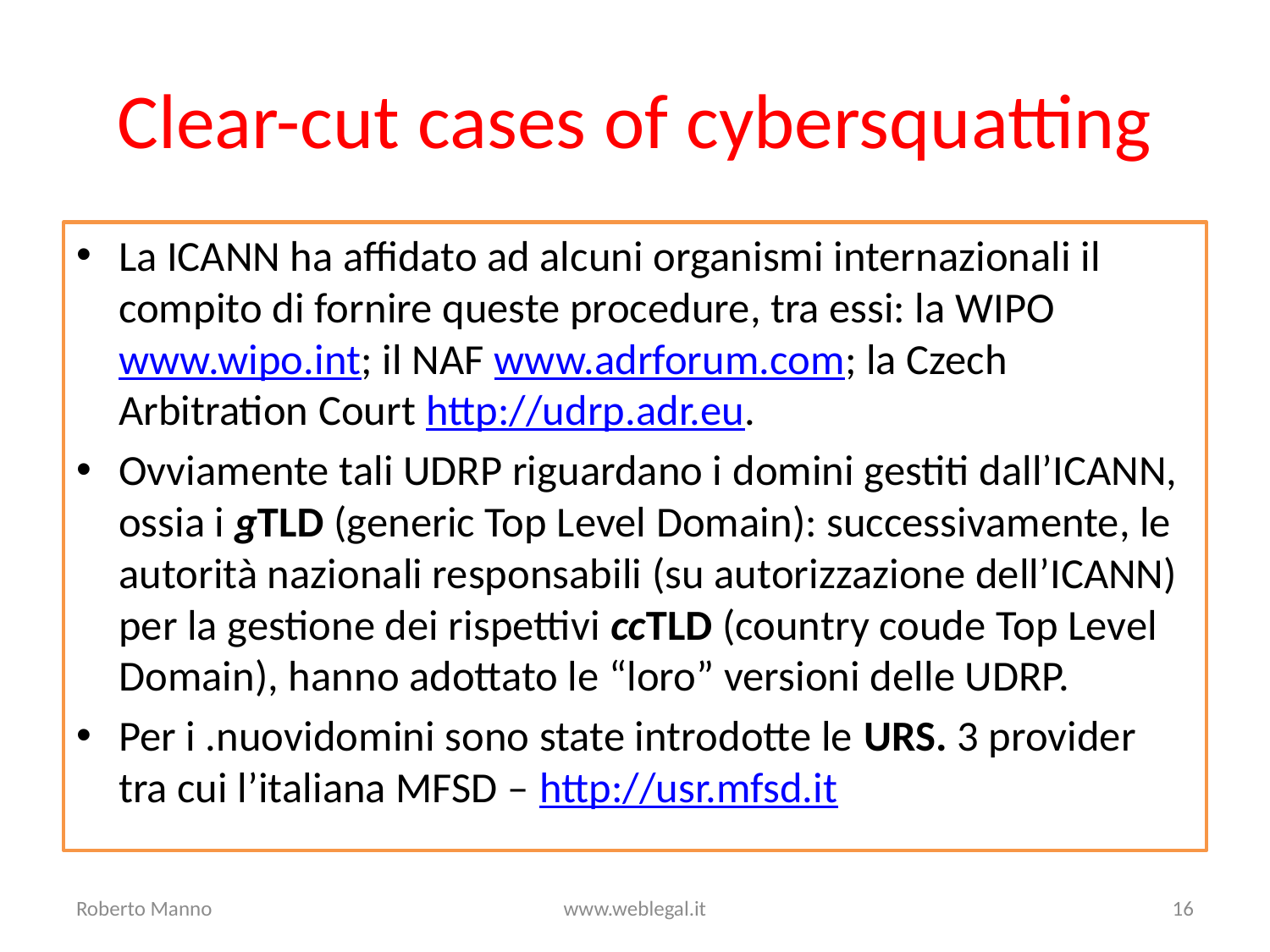

# Clear-cut cases of cybersquatting
La ICANN ha affidato ad alcuni organismi internazionali il compito di fornire queste procedure, tra essi: la WIPO www.wipo.int; il NAF www.adrforum.com; la Czech Arbitration Court http://udrp.adr.eu.
Ovviamente tali UDRP riguardano i domini gestiti dall’ICANN, ossia i gTLD (generic Top Level Domain): successivamente, le autorità nazionali responsabili (su autorizzazione dell’ICANN) per la gestione dei rispettivi ccTLD (country coude Top Level Domain), hanno adottato le “loro” versioni delle UDRP.
Per i .nuovidomini sono state introdotte le URS. 3 provider tra cui l’italiana MFSD – http://usr.mfsd.it

Roberto Manno
www.weblegal.it
16